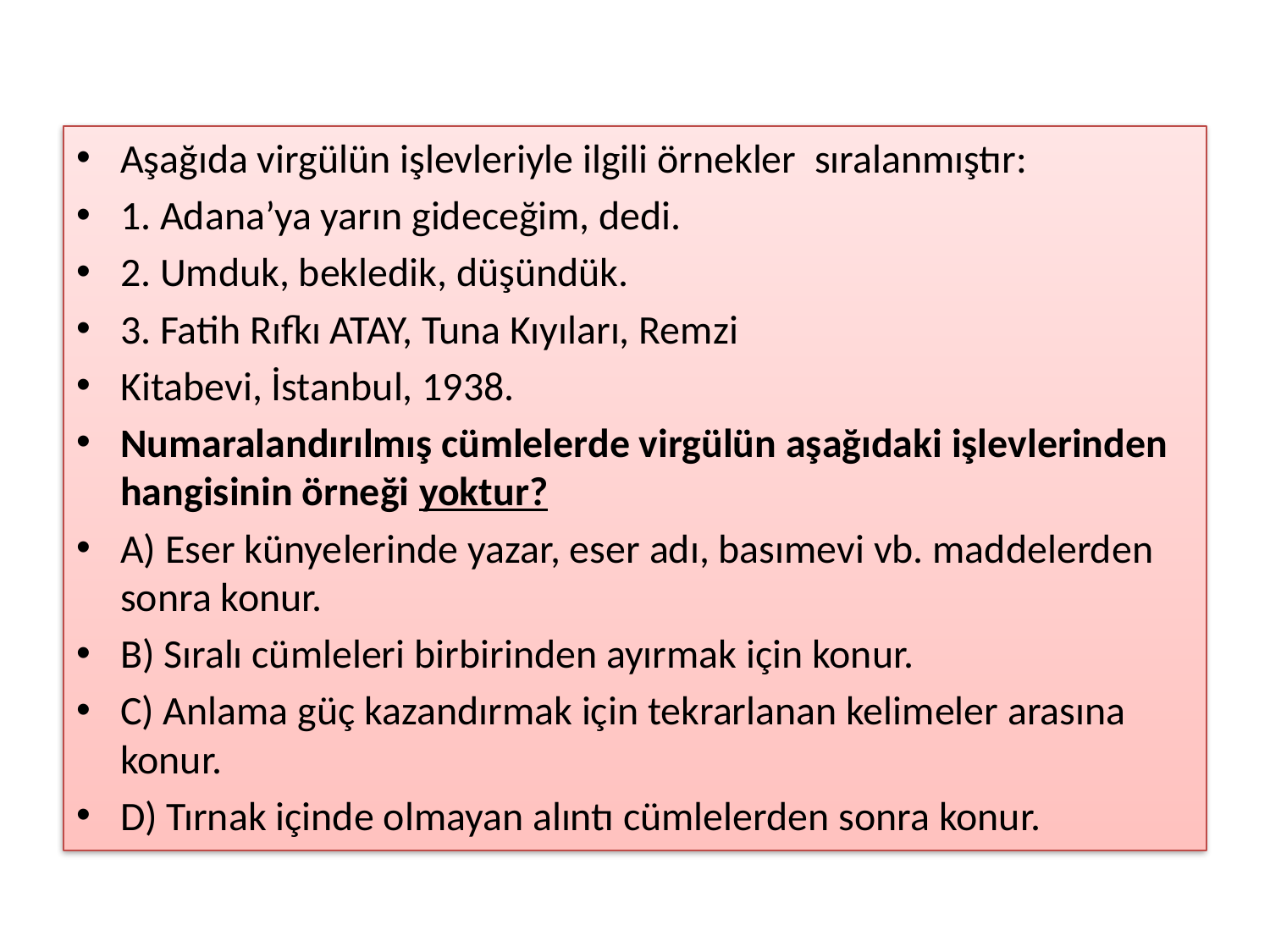

#
Aşağıda virgülün işlevleriyle ilgili örnekler  sıralanmıştır:
1. Adana’ya yarın gideceğim, dedi.
2. Umduk, bekledik, düşündük.
3. Fatih Rıfkı ATAY, Tuna Kıyıları, Remzi
Kitabevi, İstanbul, 1938.
Numaralandırılmış cümlelerde virgülün aşağıdaki işlevlerinden hangisinin örneği yoktur?
A) Eser künyelerinde yazar, eser adı, basımevi vb. maddelerden sonra konur.
B) Sıralı cümleleri birbirinden ayırmak için konur.
C) Anlama güç kazandırmak için tekrarlanan kelimeler arasına konur.
D) Tırnak içinde olmayan alıntı cümlelerden sonra konur.